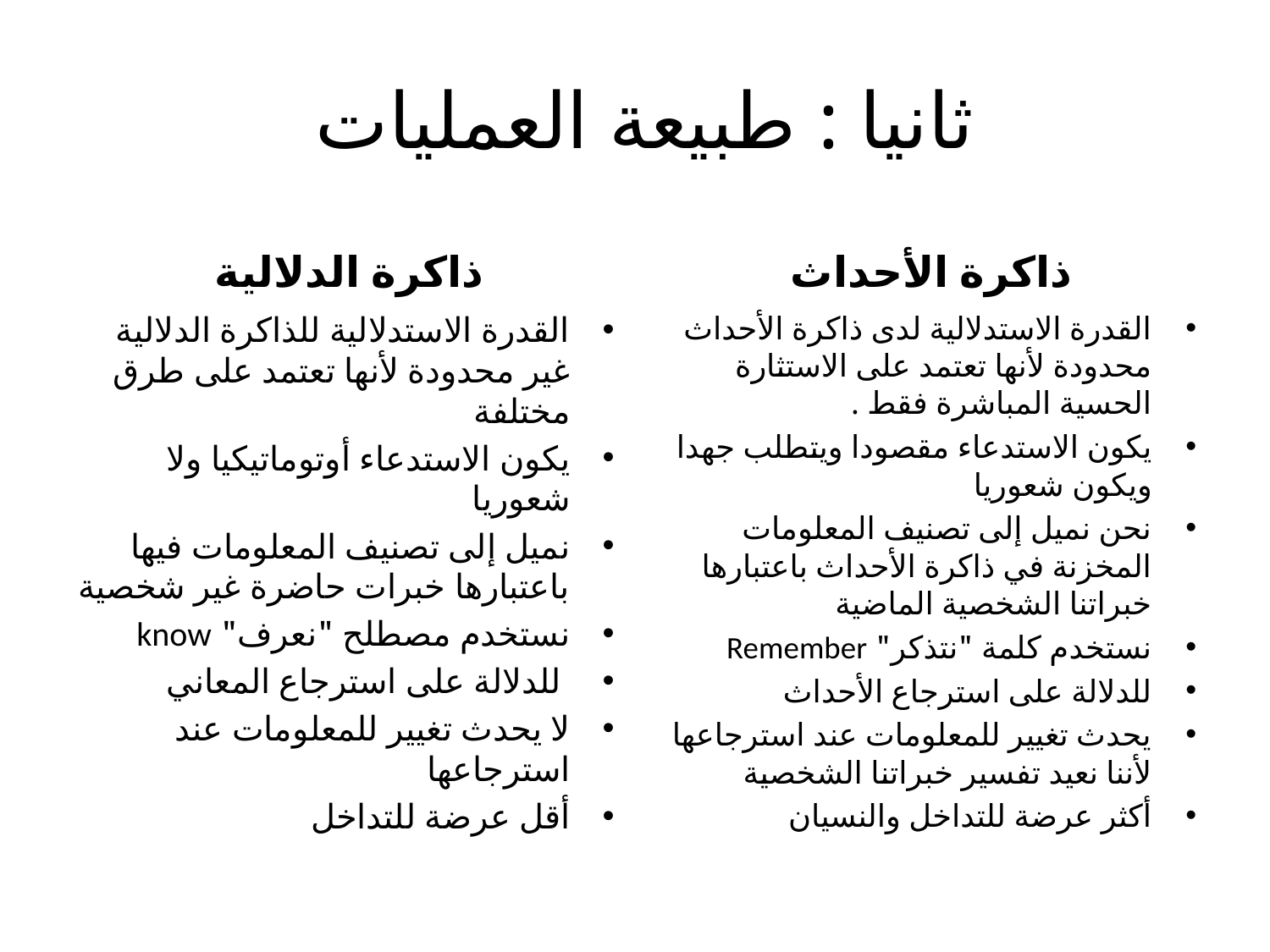

# ثانيا : طبيعة العمليات
ذاكرة الدلالية
ذاكرة الأحداث
القدرة الاستدلالية للذاكرة الدلالية غير محدودة لأنها تعتمد على طرق مختلفة
يكون الاستدعاء أوتوماتيكيا ولا شعوريا
نميل إلى تصنيف المعلومات فيها باعتبارها خبرات حاضرة غير شخصية
نستخدم مصطلح "نعرف" know
 للدلالة على استرجاع المعاني
لا يحدث تغيير للمعلومات عند استرجاعها
أقل عرضة للتداخل

القدرة الاستدلالية لدى ذاكرة الأحداث محدودة لأنها تعتمد على الاستثارة الحسية المباشرة فقط .
يكون الاستدعاء مقصودا ويتطلب جهدا ويكون شعوريا
نحن نميل إلى تصنيف المعلومات المخزنة في ذاكرة الأحداث باعتبارها خبراتنا الشخصية الماضية
نستخدم كلمة "نتذكر" Remember
للدلالة على استرجاع الأحداث
يحدث تغيير للمعلومات عند استرجاعها لأننا نعيد تفسير خبراتنا الشخصية
أكثر عرضة للتداخل والنسيان